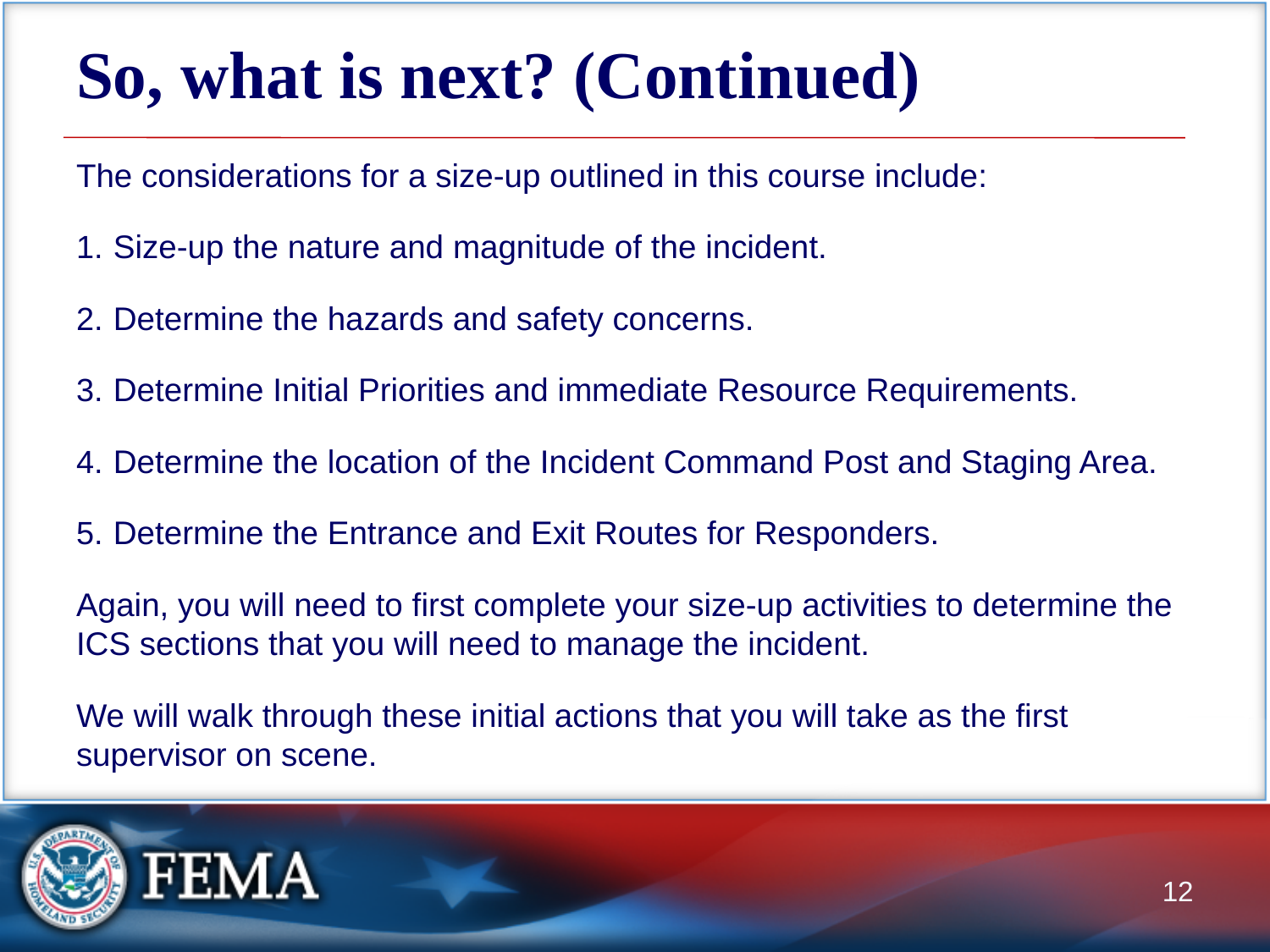

# So, what is next? (Continued)
The considerations for a size-up outlined in this course include:
Size-up the nature and magnitude of the incident.
Determine the hazards and safety concerns.
Determine Initial Priorities and immediate Resource Requirements.
Determine the location of the Incident Command Post and Staging Area.
Determine the Entrance and Exit Routes for Responders.
Again, you will need to first complete your size-up activities to determine the ICS sections that you will need to manage the incident.
We will walk through these initial actions that you will take as the first supervisor on scene.
12